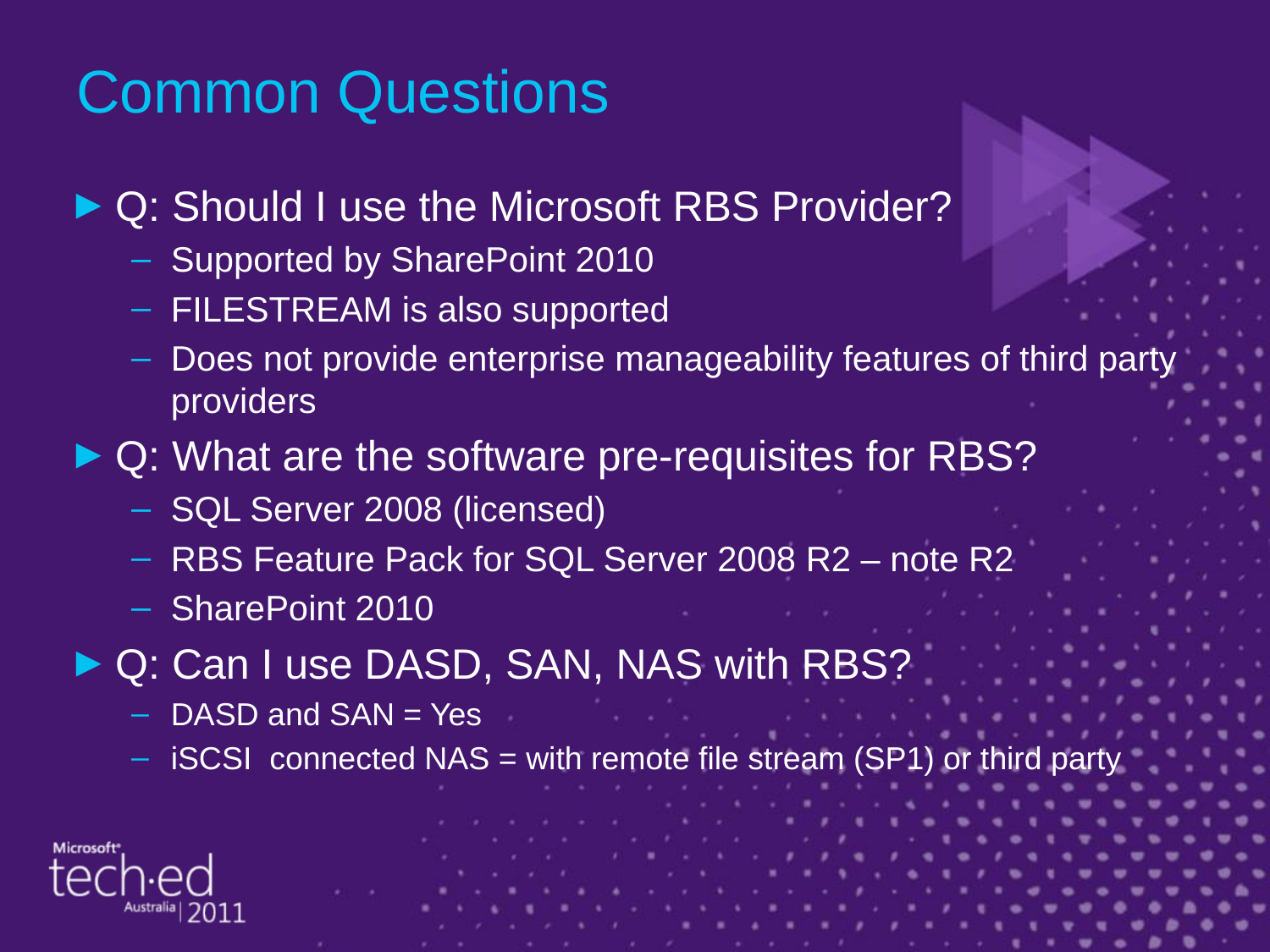

# Common Questions
Q: Should I use the Microsoft RBS Provider?
Supported by SharePoint 2010
FILESTREAM is also supported
Does not provide enterprise manageability features of third party providers
Q: What are the software pre-requisites for RBS?
SQL Server 2008 (licensed)
RBS Feature Pack for SQL Server 2008 R2 – note R2
SharePoint 2010
Q: Can I use DASD, SAN, NAS with RBS?
DASD and SAN = Yes
iSCSI  connected NAS = with remote file stream (SP1) or third party